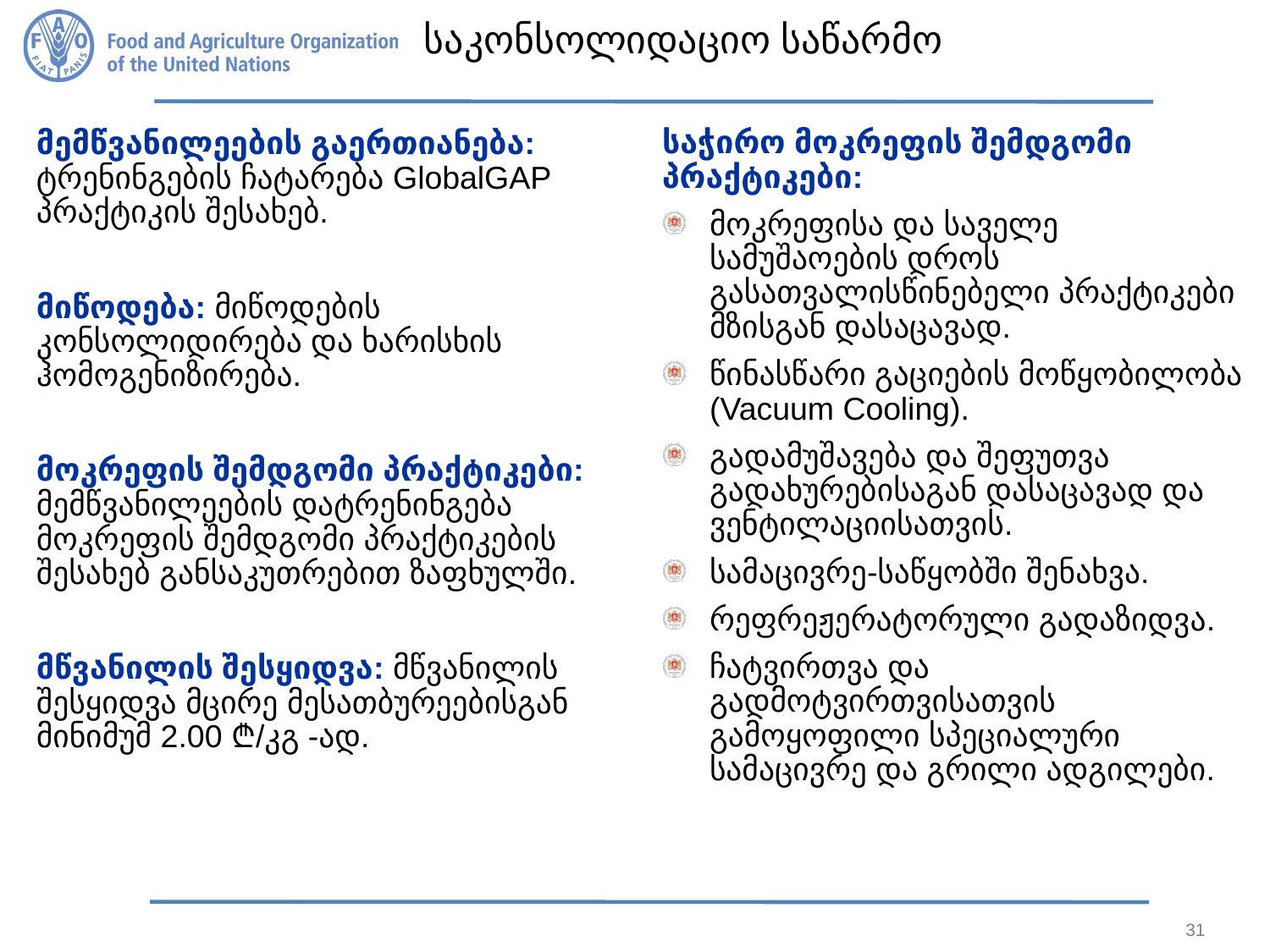

# საკონსოლიდაციო საწარმო
საჭირო მოკრეფის შემდგომი პრაქტიკები:
მოკრეფისა და საველე სამუშაოების დროს გასათვალისწინებელი პრაქტიკები მზისგან დასაცავად.
წინასწარი გაციების მოწყობილობა (Vacuum Cooling).
გადამუშავება და შეფუთვა გადახურებისაგან დასაცავად და ვენტილაციისათვის.
სამაცივრე-საწყობში შენახვა.
რეფრეჟერატორული გადაზიდვა.
ჩატვირთვა და გადმოტვირთვისათვის გამოყოფილი სპეციალური სამაცივრე და გრილი ადგილები.

მემწვანილეების გაერთიანება: ტრენინგების ჩატარება GlobalGAP პრაქტიკის შესახებ.

მიწოდება: მიწოდების კონსოლიდირება და ხარისხის ჰომოგენიზირება.

მოკრეფის შემდგომი პრაქტიკები: მემწვანილეების დატრენინგება მოკრეფის შემდგომი პრაქტიკების შესახებ განსაკუთრებით ზაფხულში.

მწვანილის შესყიდვა: მწვანილის შესყიდვა მცირე მესათბურეებისგან მინიმუმ 2.00 ₾/კგ -ად.
31